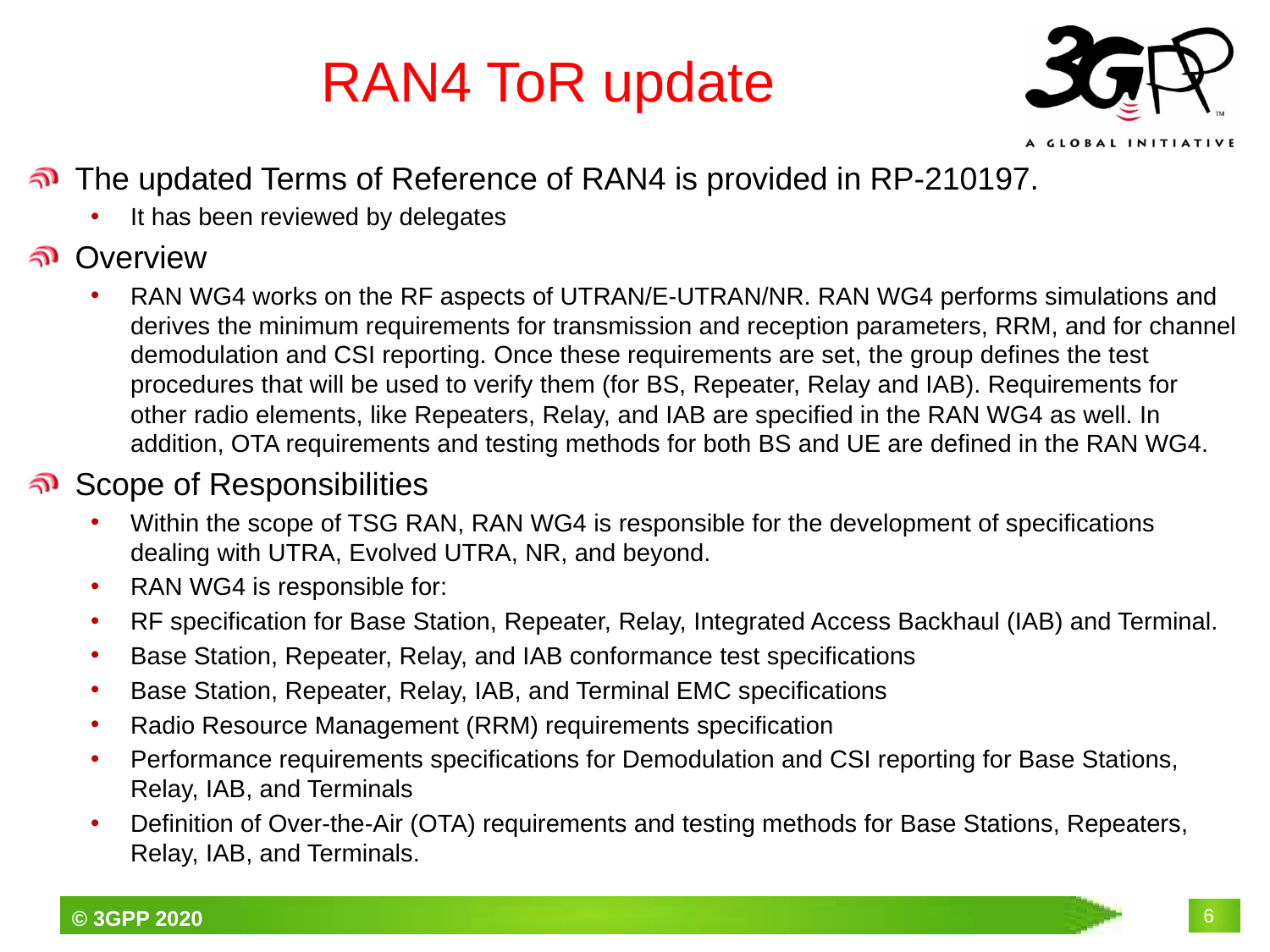

# RAN4 ToR update

The updated Terms of Reference of RAN4 is provided in RP-210197.
It has been reviewed by delegates
Overview
RAN WG4 works on the RF aspects of UTRAN/E-UTRAN/NR. RAN WG4 performs simulations and derives the minimum requirements for transmission and reception parameters, RRM, and for channel demodulation and CSI reporting. Once these requirements are set, the group defines the test procedures that will be used to verify them (for BS, Repeater, Relay and IAB). Requirements for other radio elements, like Repeaters, Relay, and IAB are specified in the RAN WG4 as well. In addition, OTA requirements and testing methods for both BS and UE are defined in the RAN WG4.
Scope of Responsibilities
Within the scope of TSG RAN, RAN WG4 is responsible for the development of specifications dealing with UTRA, Evolved UTRA, NR, and beyond.
RAN WG4 is responsible for:
RF specification for Base Station, Repeater, Relay, Integrated Access Backhaul (IAB) and Terminal.
Base Station, Repeater, Relay, and IAB conformance test specifications
Base Station, Repeater, Relay, IAB, and Terminal EMC specifications
Radio Resource Management (RRM) requirements specification
Performance requirements specifications for Demodulation and CSI reporting for Base Stations, Relay, IAB, and Terminals
Definition of Over-the-Air (OTA) requirements and testing methods for Base Stations, Repeaters, Relay, IAB, and Terminals.